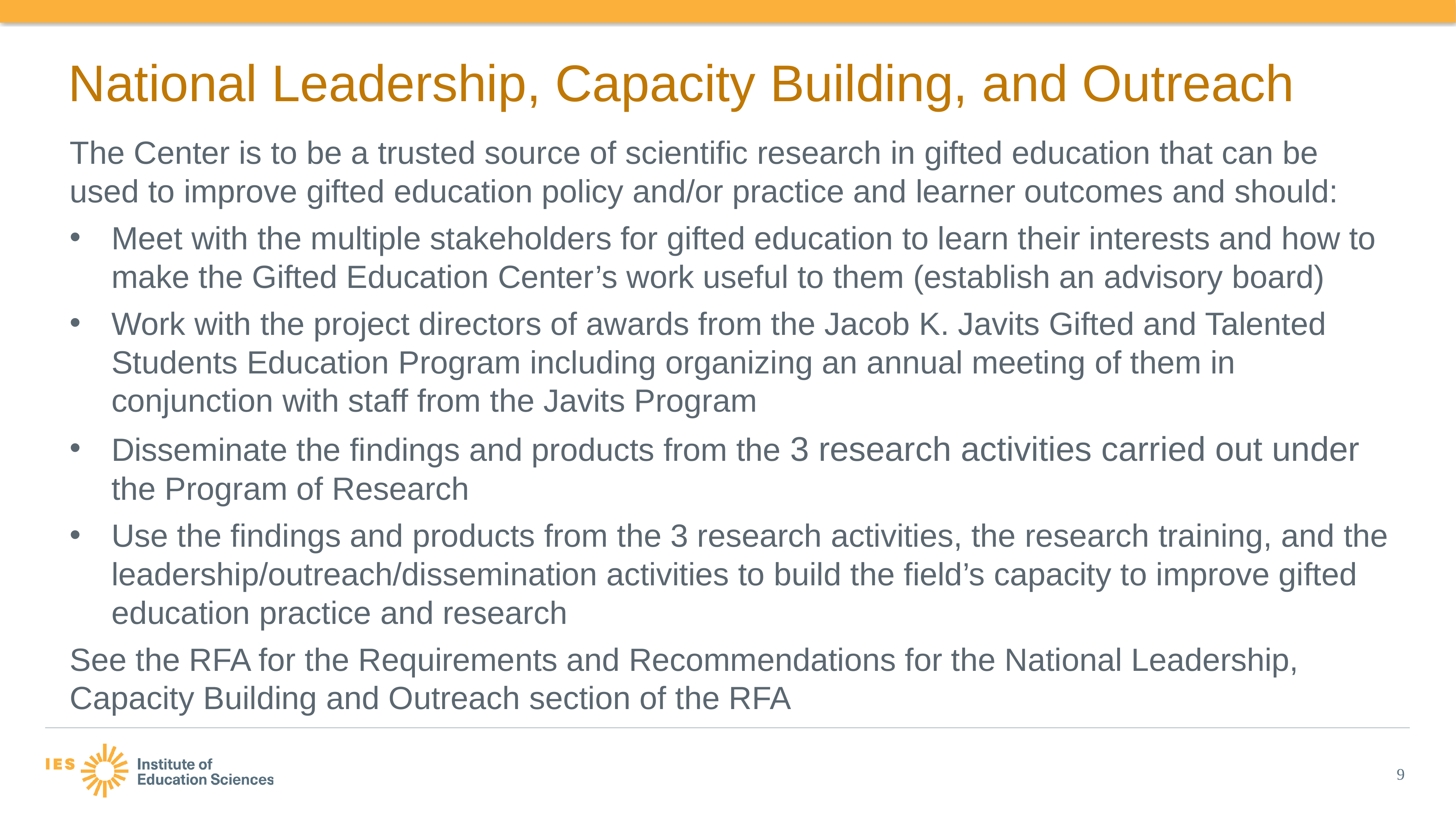

# National Leadership, Capacity Building, and Outreach
The Center is to be a trusted source of scientific research in gifted education that can be used to improve gifted education policy and/or practice and learner outcomes and should:
Meet with the multiple stakeholders for gifted education to learn their interests and how to make the Gifted Education Center’s work useful to them (establish an advisory board)
Work with the project directors of awards from the Jacob K. Javits Gifted and Talented Students Education Program including organizing an annual meeting of them in conjunction with staff from the Javits Program
Disseminate the findings and products from the 3 research activities carried out under the Program of Research
Use the findings and products from the 3 research activities, the research training, and the leadership/outreach/dissemination activities to build the field’s capacity to improve gifted education practice and research
See the RFA for the Requirements and Recommendations for the National Leadership, Capacity Building and Outreach section of the RFA

9